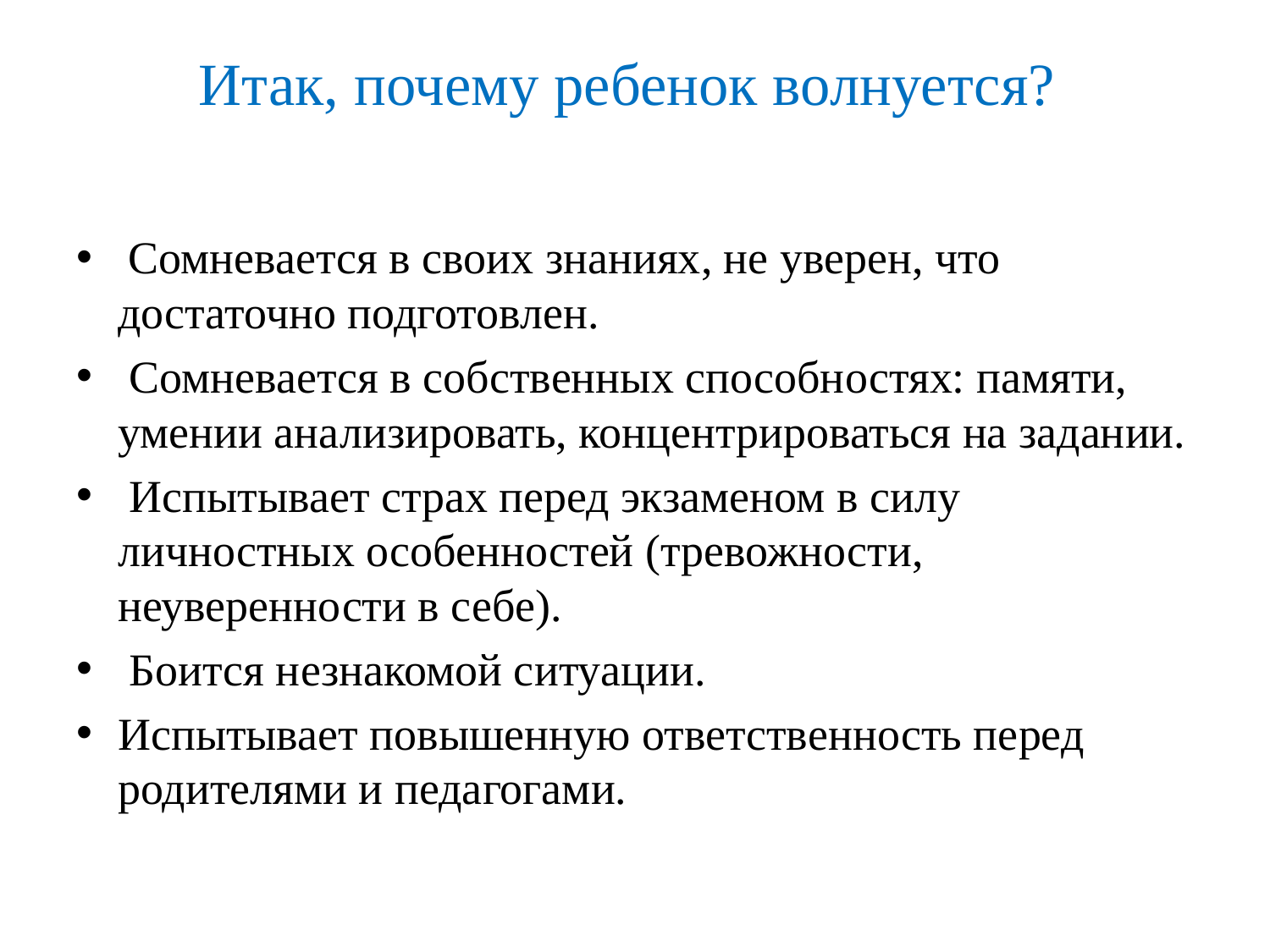

# Итак, почему ребенок волнуется?
 Сомневается в своих знаниях, не уверен, что достаточно подготовлен.
 Сомневается в собственных способностях: памяти, умении анализировать, концентрироваться на задании.
 Испытывает страх перед экзаменом в силу личностных особенностей (тревожности, неуверенности в себе).
 Боится незнакомой ситуации.
Испытывает повышенную ответственность перед родителями и педагогами.